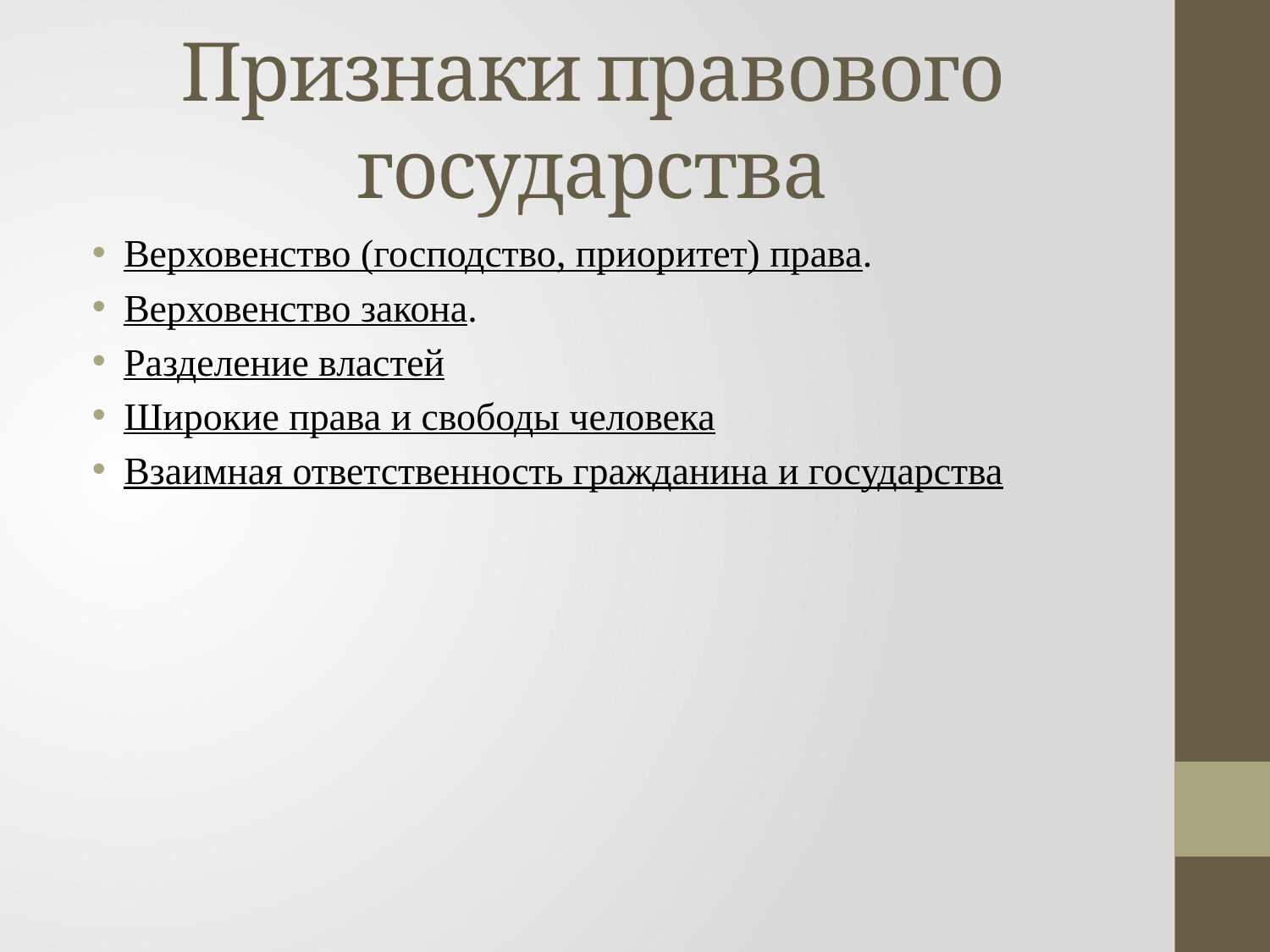

# Признаки правового государства
Верховенство (господство, приоритет) права.
Верховенство закона.
Разделение властей
Широкие права и свободы человека
Взаимная ответственность гражданина и государства